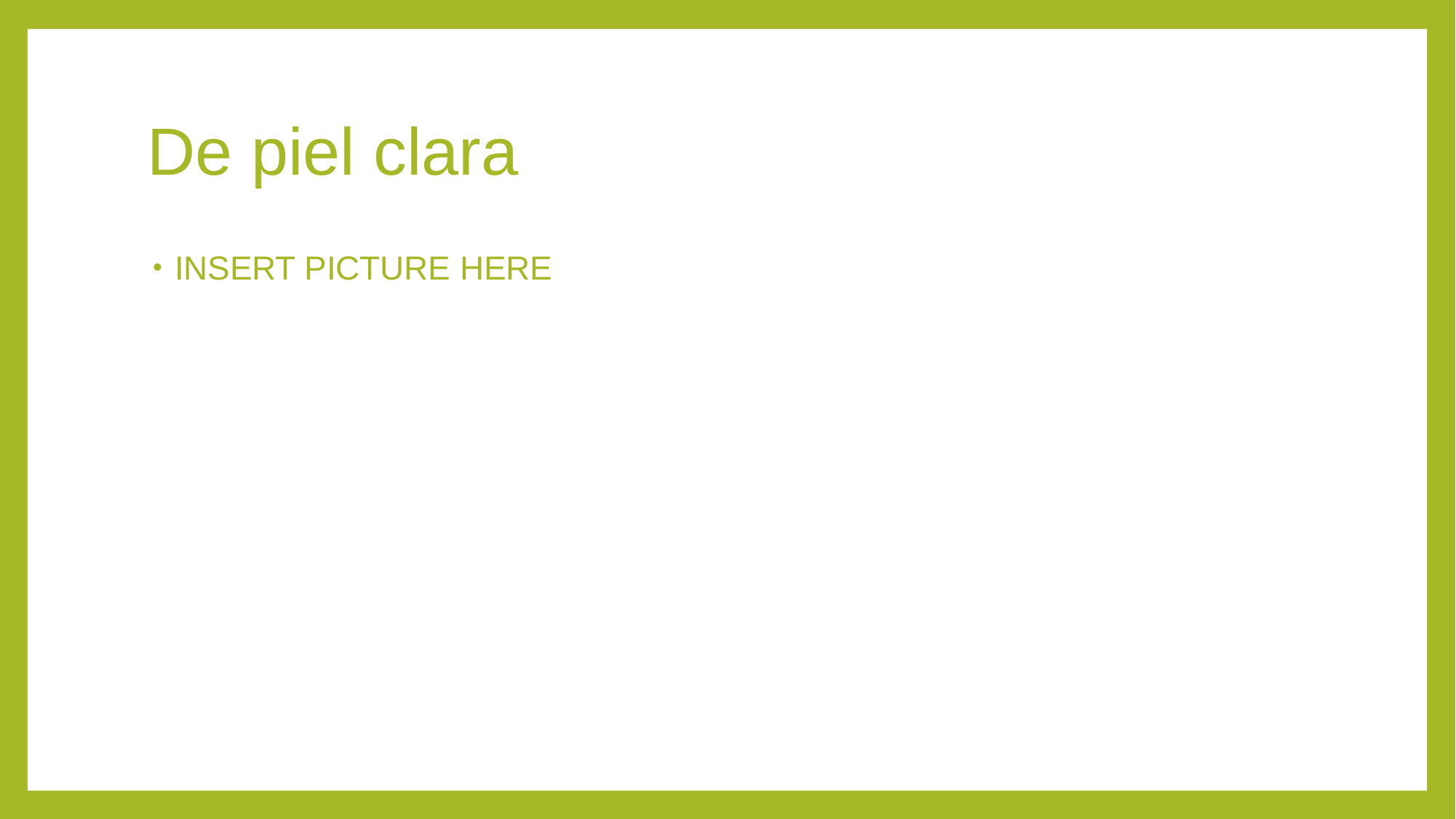

# De piel clara
INSERT PICTURE HERE